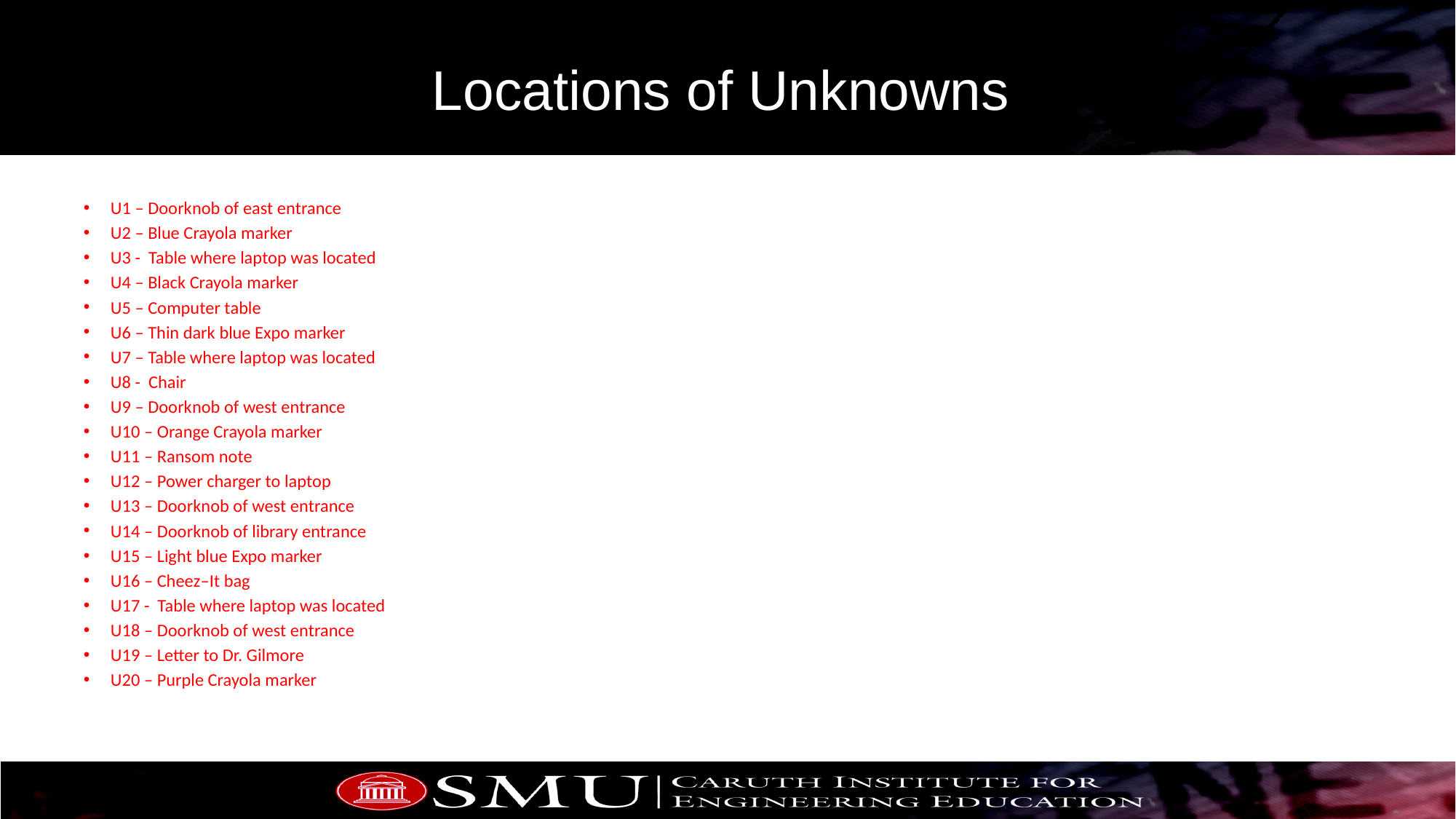

# Locations of Unknowns
U1 – Doorknob of east entrance
U2 – Blue Crayola marker
U3 -  Table where laptop was located
U4 – Black Crayola marker
U5 – Computer table
U6 – Thin dark blue Expo marker
U7 – Table where laptop was located
U8 -  Chair
U9 – Doorknob of west entrance
U10 – Orange Crayola marker
U11 – Ransom note
U12 – Power charger to laptop
U13 – Doorknob of west entrance
U14 – Doorknob of library entrance
U15 – Light blue Expo marker
U16 – Cheez–It bag
U17 -  Table where laptop was located
U18 – Doorknob of west entrance
U19 – Letter to Dr. Gilmore
U20 – Purple Crayola marker